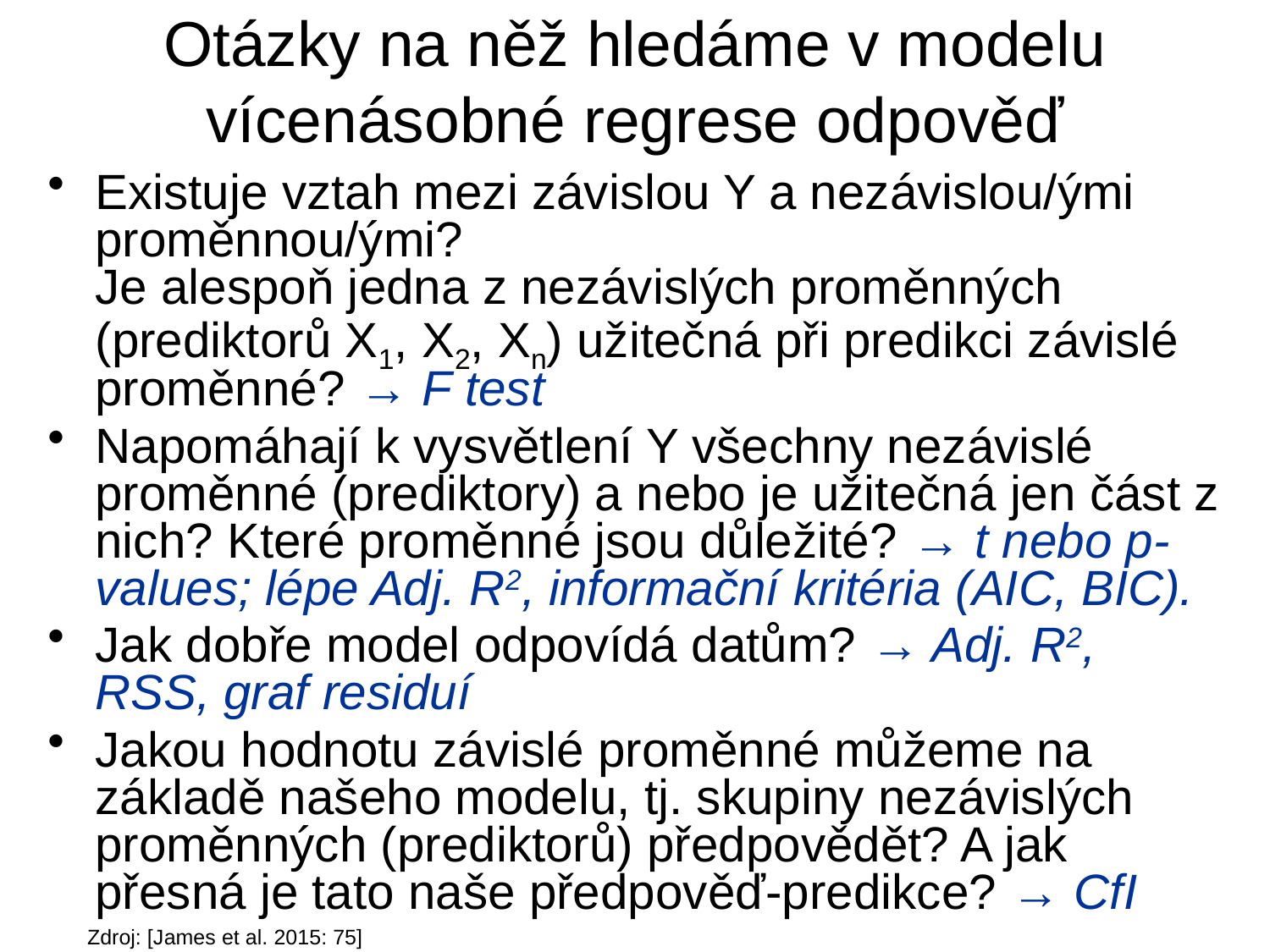

# Otázky na něž hledáme v modelu vícenásobné regrese odpověď
Existuje vztah mezi závislou Y a nezávislou/ými proměnnou/ými?
Je alespoň jedna z nezávislých proměnných (prediktorů X1, X2, Xn) užitečná při predikci závislé proměnné? → F test
Napomáhají k vysvětlení Y všechny nezávislé proměnné (prediktory) a nebo je užitečná jen část z nich? Které proměnné jsou důležité? → t nebo p-values; lépe Adj. R2, informační kritéria (AIC, BIC).
Jak dobře model odpovídá datům? → Adj. R2, RSS, graf residuí
Jakou hodnotu závislé proměnné můžeme na základě našeho modelu, tj. skupiny nezávislých proměnných (prediktorů) předpovědět? A jak přesná je tato naše předpověď-predikce? → CfI

Zdroj: [James et al. 2015: 75]